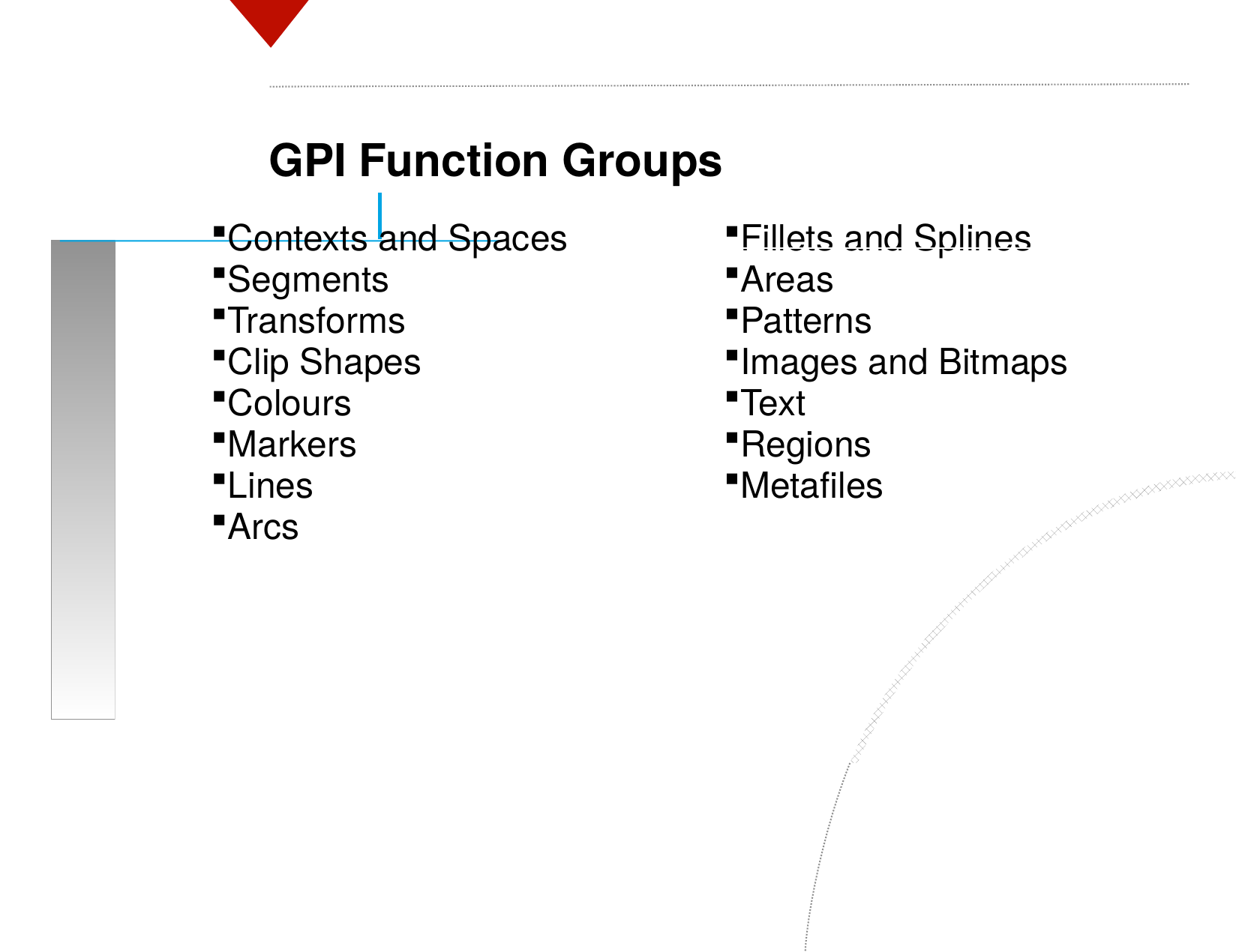

GPI Function Groups
Contexts and Spaces
Segments
Transforms
Clip Shapes
Colours
Markers
Lines
Arcs
Fillets and Splines
Areas
Patterns
Images and Bitmaps
Text
Regions
Metafiles